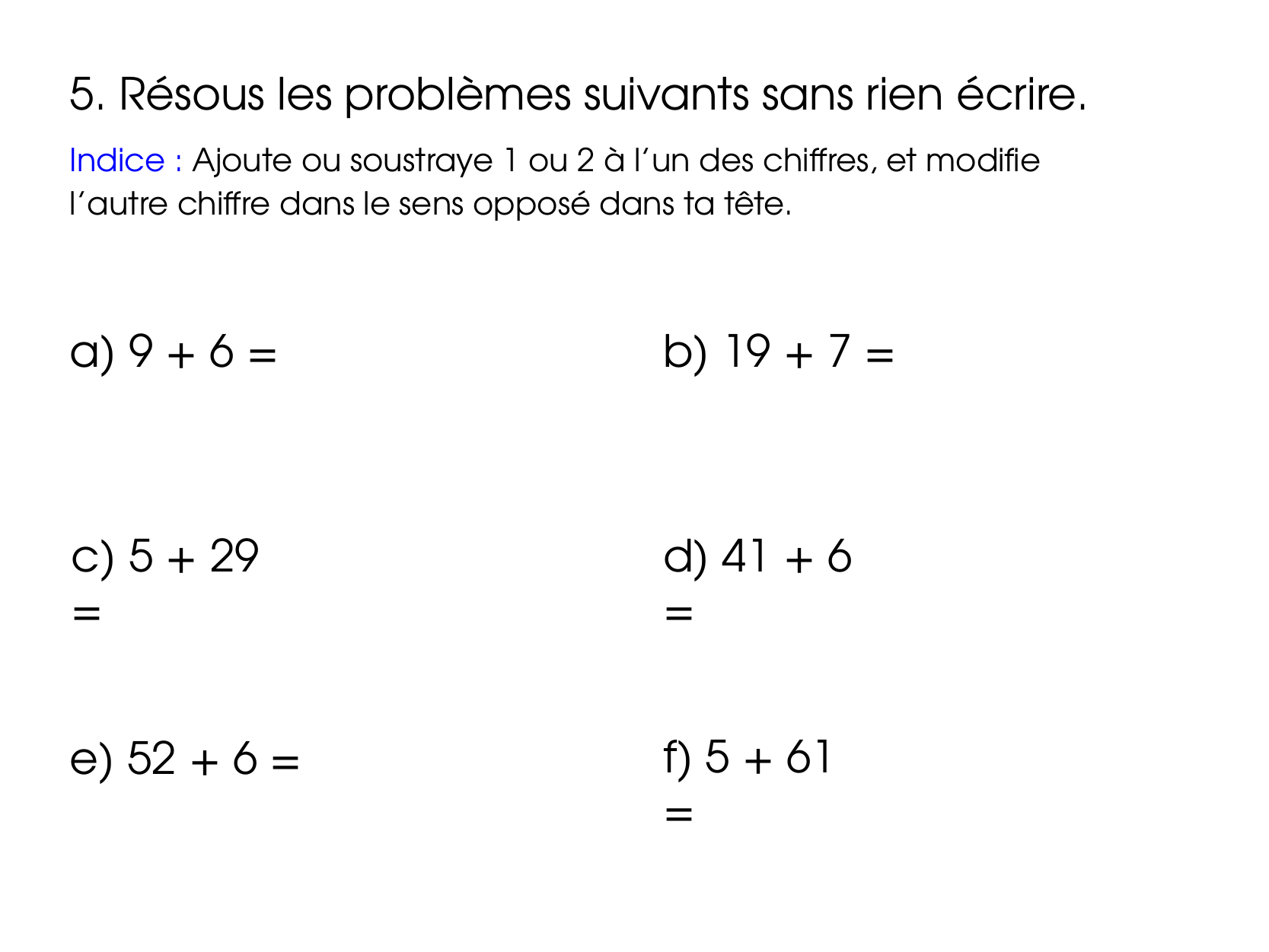

5. Résous les problèmes suivants sans rien écrire.
Indice : Ajoute ou soustraye 1 ou 2 à l’un des chiffres, et modifie
l’autre chiffre dans le sens opposé dans ta tête.
a) 9 + 6 =
b) 19 + 7 =
c) 5 + 29 =
d) 41 + 6 =
f) 5 + 61 =
e) 52 + 6 =